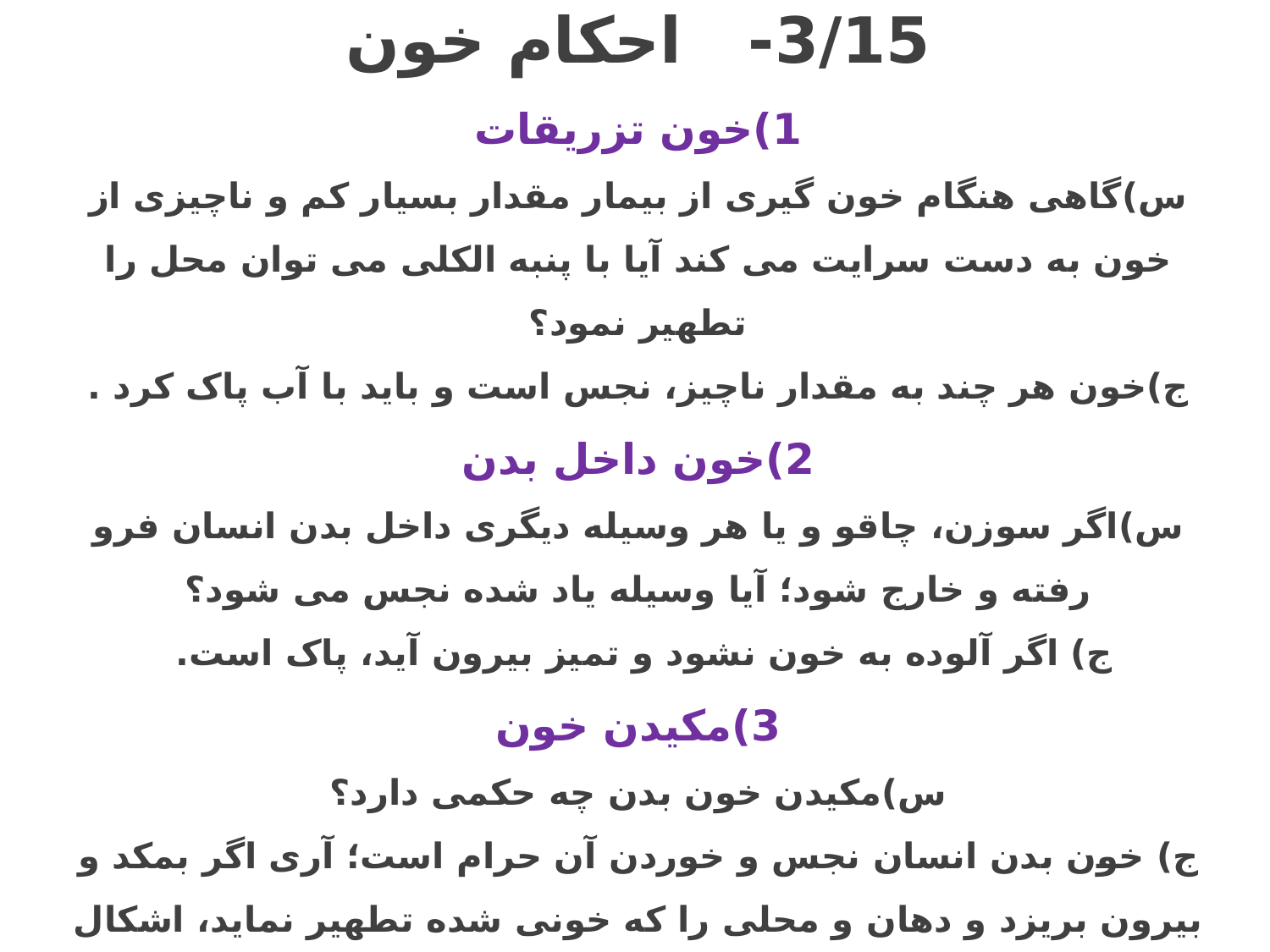

3/15-   احکام خون
1)خون تزریقات
س)گاهی هنگام خون گیری از بیمار مقدار بسیار کم و ناچیزی از خون به دست سرایت می کند آیا با پنبه الکلی می توان محل را تطهیر نمود؟
ج)خون هر چند به مقدار ناچیز، نجس است و باید با آب پاک کرد .
2)خون داخل بدن
س)اگر سوزن، چاقو و یا هر وسیله دیگری داخل بدن انسان فرو رفته و خارج شود؛ آیا وسیله یاد شده نجس می شود؟
ج) اگر آلوده به خون نشود و تمیز بیرون آید، پاک است.
3)مکیدن خون
س)مکیدن خون بدن چه حکمی دارد؟
ج) خون بدن انسان نجس و خوردن آن حرام است؛ آری اگر بمکد و بیرون بریزد و دهان و محلی را که خونی شده تطهیر نماید، اشکال ندارد